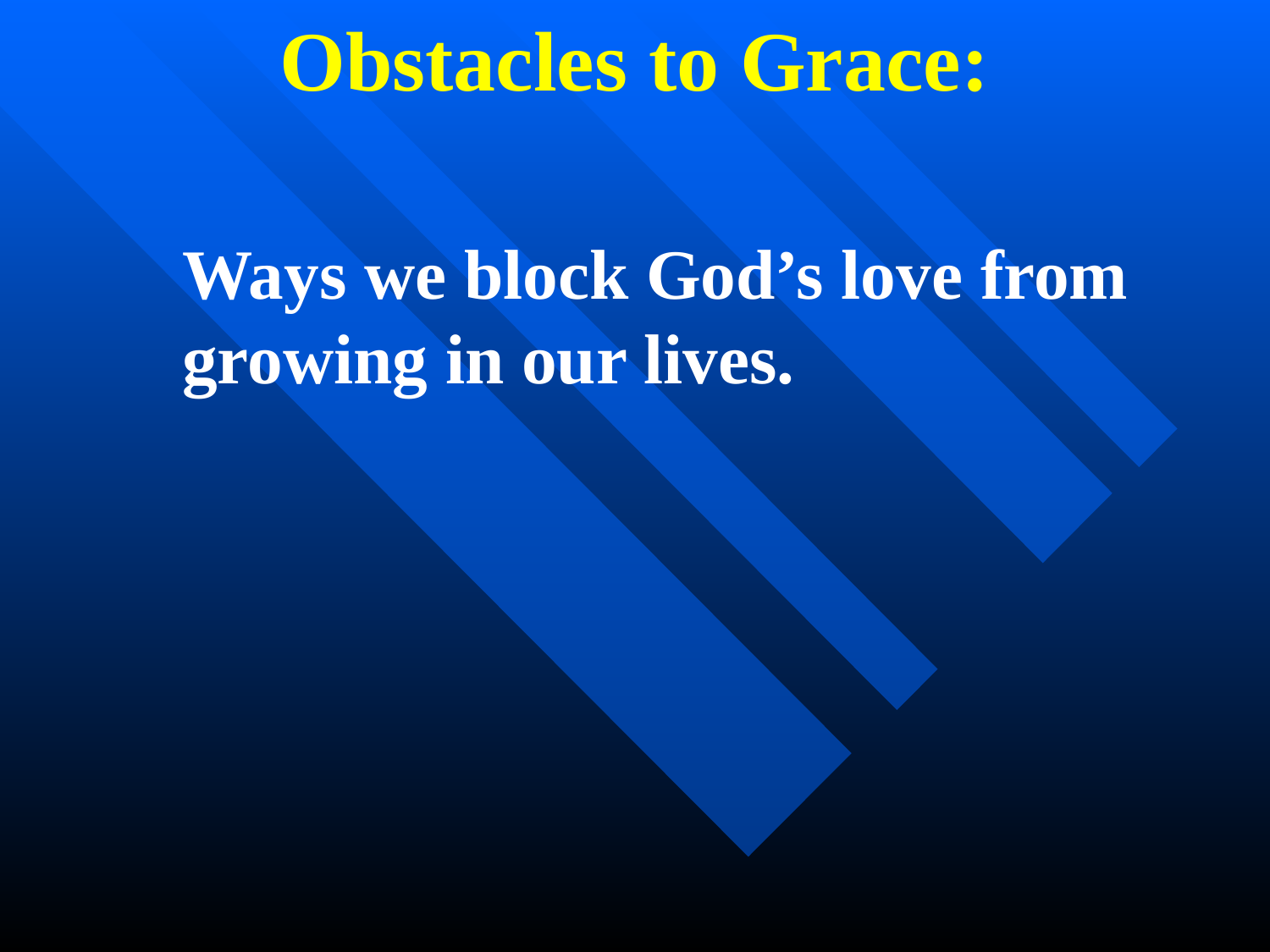

Obstacles to Grace:
Ways we block God’s love from growing in our lives.